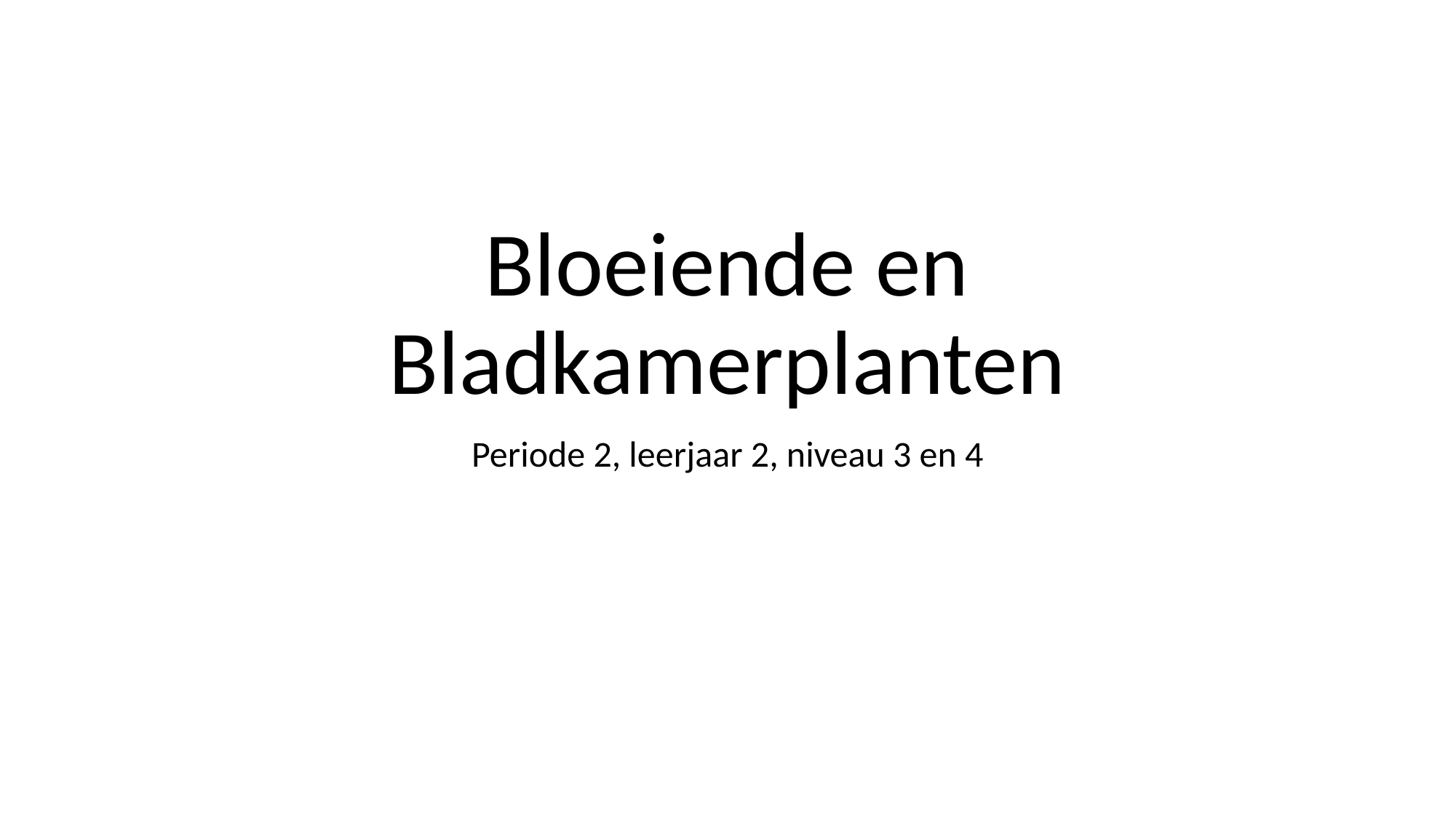

# Bloeiende en Bladkamerplanten
Periode 2, leerjaar 2, niveau 3 en 4